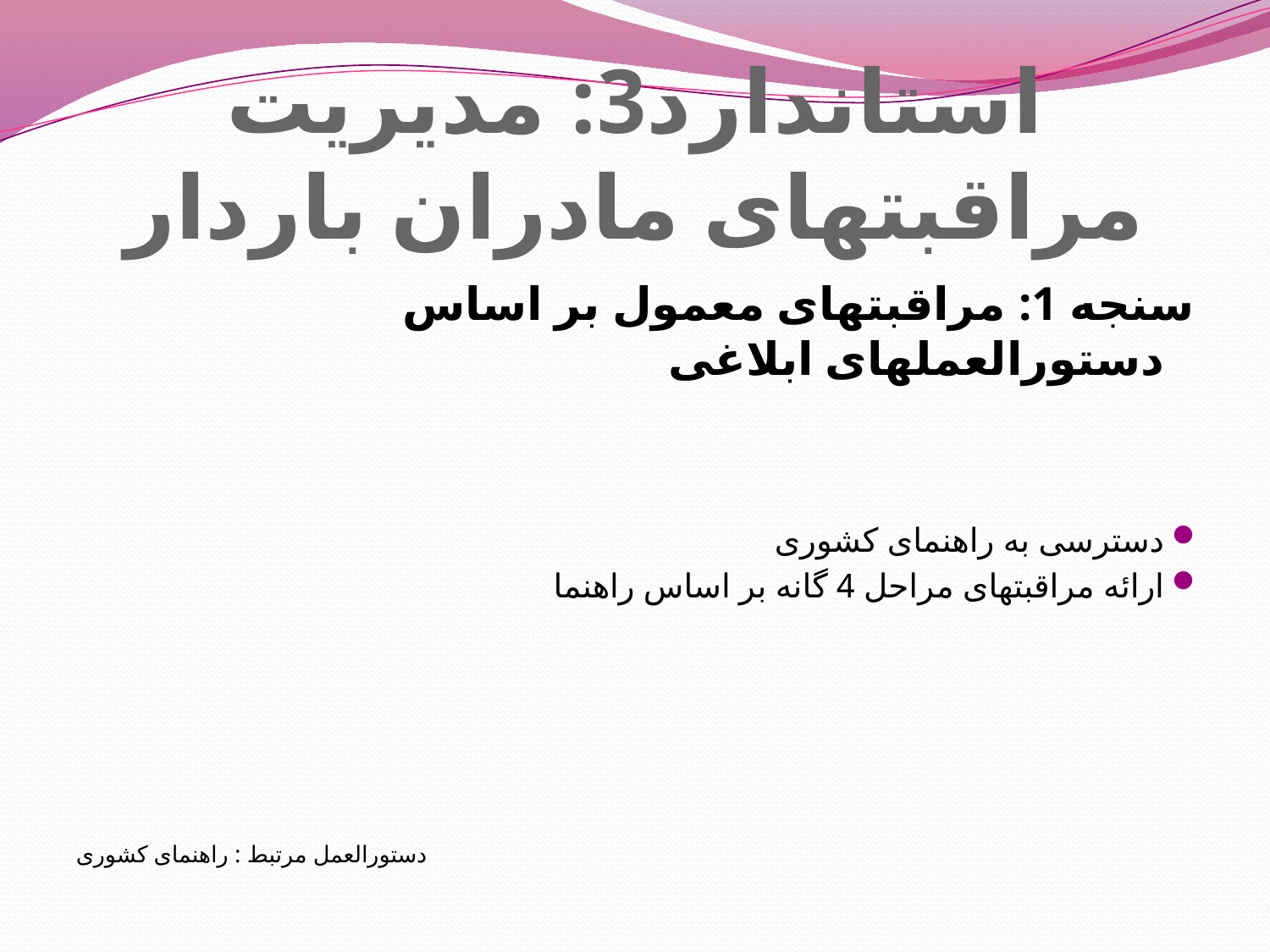

# استاندارد3: مدیریت مراقبتهای مادران باردار
سنجه 1: مراقبتهای معمول بر اساس  دستورالعملهای ابلاغی

دسترسی به راهنمای کشوری
ارائه مراقبتهای مراحل 4 گانه بر اساس راهنما

دستورالعمل مرتبط : راهنمای کشوری